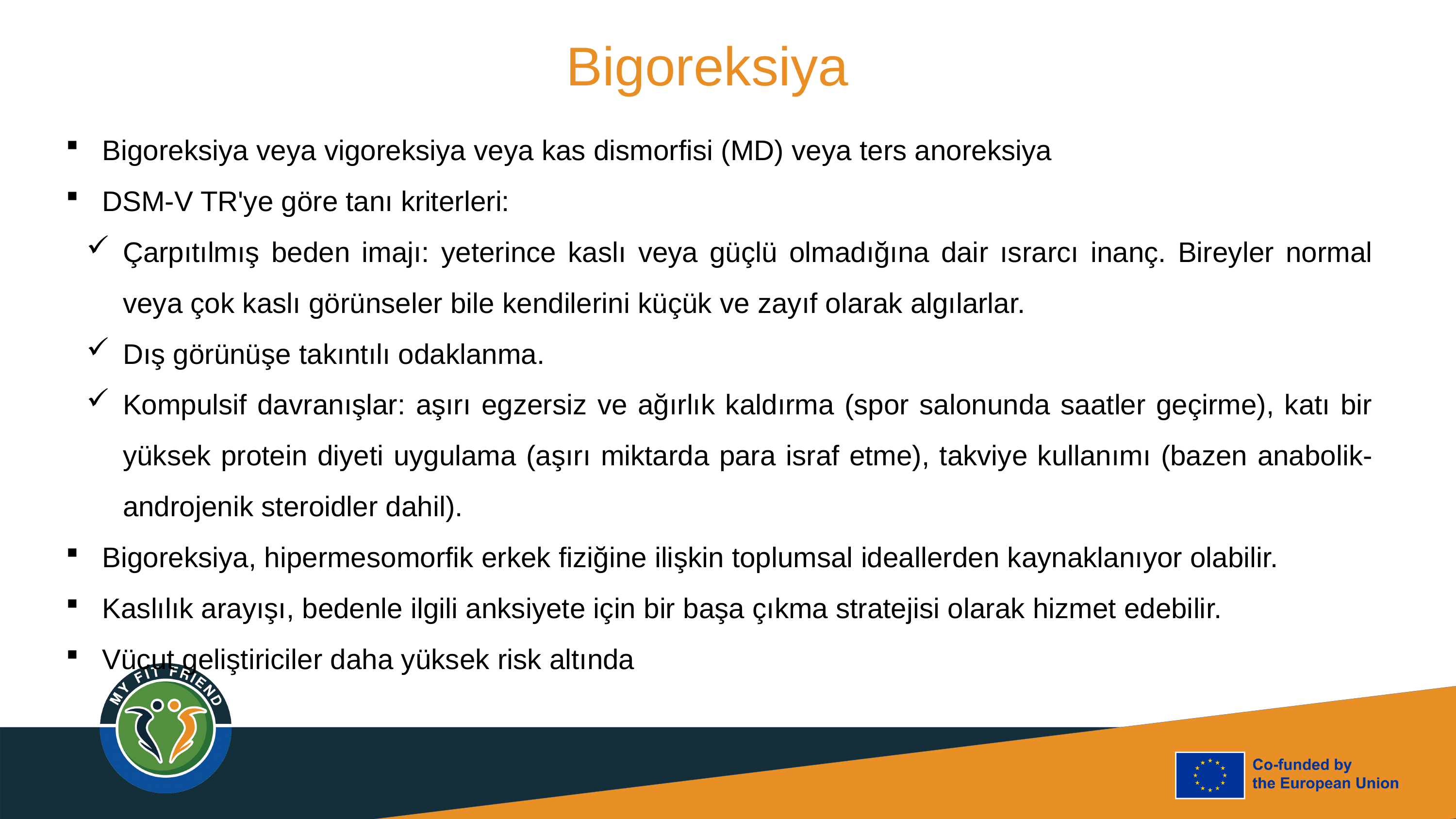

Bigoreksiya
Bigoreksiya veya vigoreksiya veya kas dismorfisi (MD) veya ters anoreksiya
DSM-V TR'ye göre tanı kriterleri:
Çarpıtılmış beden imajı: yeterince kaslı veya güçlü olmadığına dair ısrarcı inanç. Bireyler normal veya çok kaslı görünseler bile kendilerini küçük ve zayıf olarak algılarlar.
Dış görünüşe takıntılı odaklanma.
Kompulsif davranışlar: aşırı egzersiz ve ağırlık kaldırma (spor salonunda saatler geçirme), katı bir yüksek protein diyeti uygulama (aşırı miktarda para israf etme), takviye kullanımı (bazen anabolik-androjenik steroidler dahil).
Bigoreksiya, hipermesomorfik erkek fiziğine ilişkin toplumsal ideallerden kaynaklanıyor olabilir.
Kaslılık arayışı, bedenle ilgili anksiyete için bir başa çıkma stratejisi olarak hizmet edebilir.
Vücut geliştiriciler daha yüksek risk altında